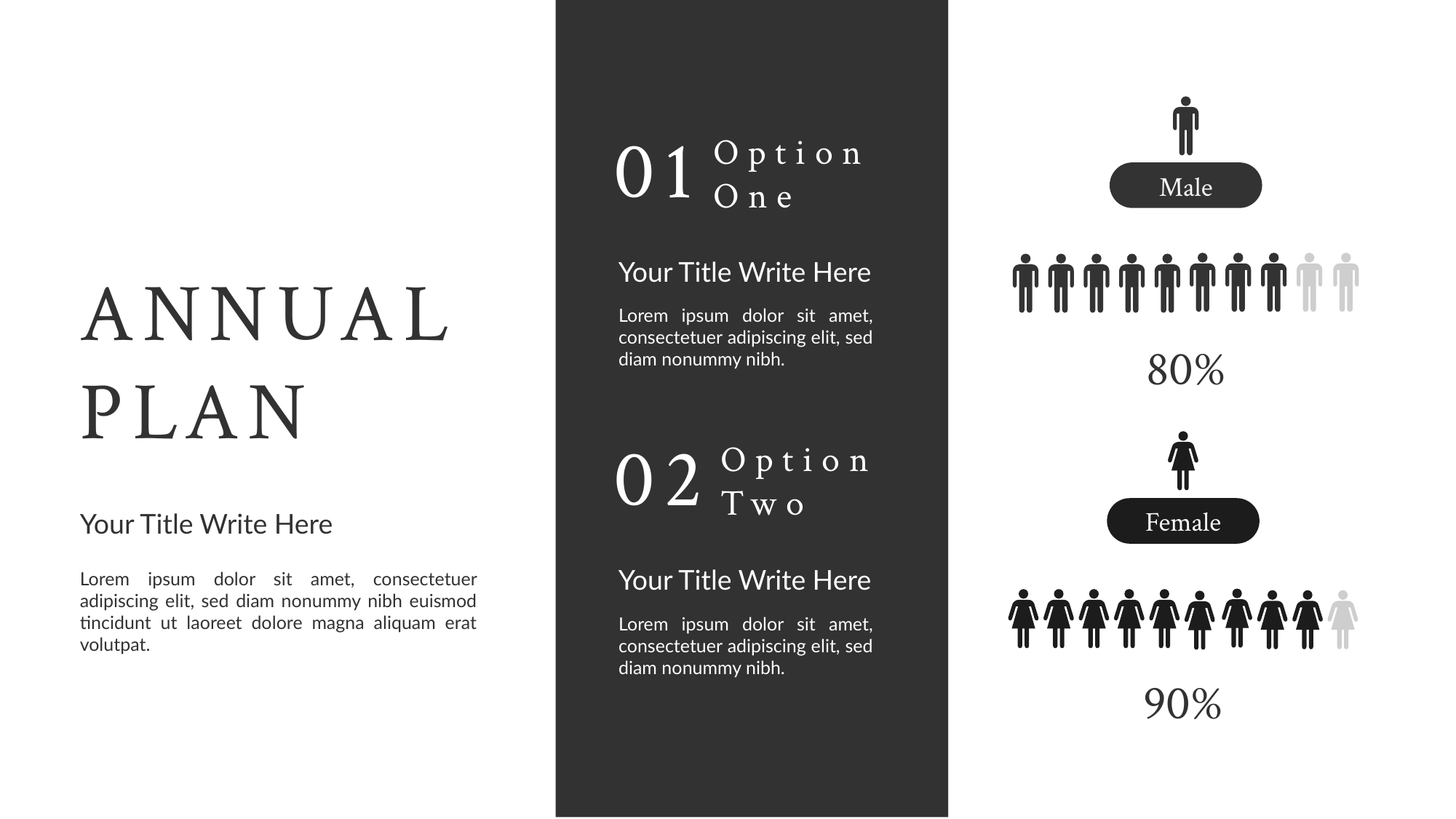

01
Option One
Male
Your Title Write Here
ANNUAL PLAN

Lorem ipsum dolor sit amet, consectetuer adipiscing elit, sed diam nonummy nibh.
80%
02
Option Two

Female
Your Title Write Here
Your Title Write Here
Lorem ipsum dolor sit amet, consectetuer adipiscing elit, sed diam nonummy nibh euismod tincidunt ut laoreet dolore magna aliquam erat volutpat.

Lorem ipsum dolor sit amet, consectetuer adipiscing elit, sed diam nonummy nibh.
90%